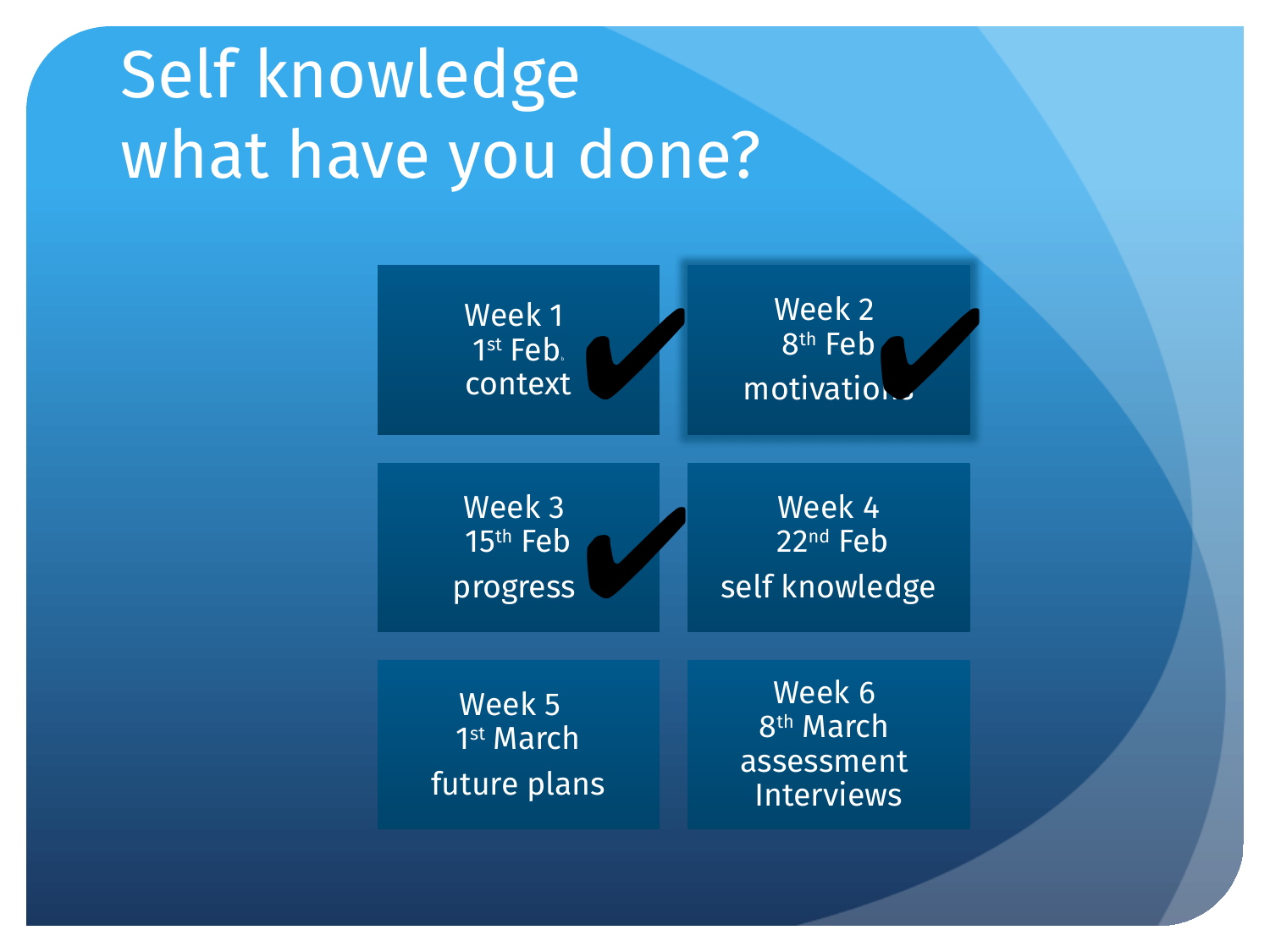

# Self knowledge what have you done?
Week 1
1st Febb
context
Week 2
8th Feb
motivations
Week 3
15th Feb
progress
Week 4
 22nd Feb
self knowledge
Week 5
1st March
future plans
Week 6
8th March
assessment
Interviews
✔
✔
✔